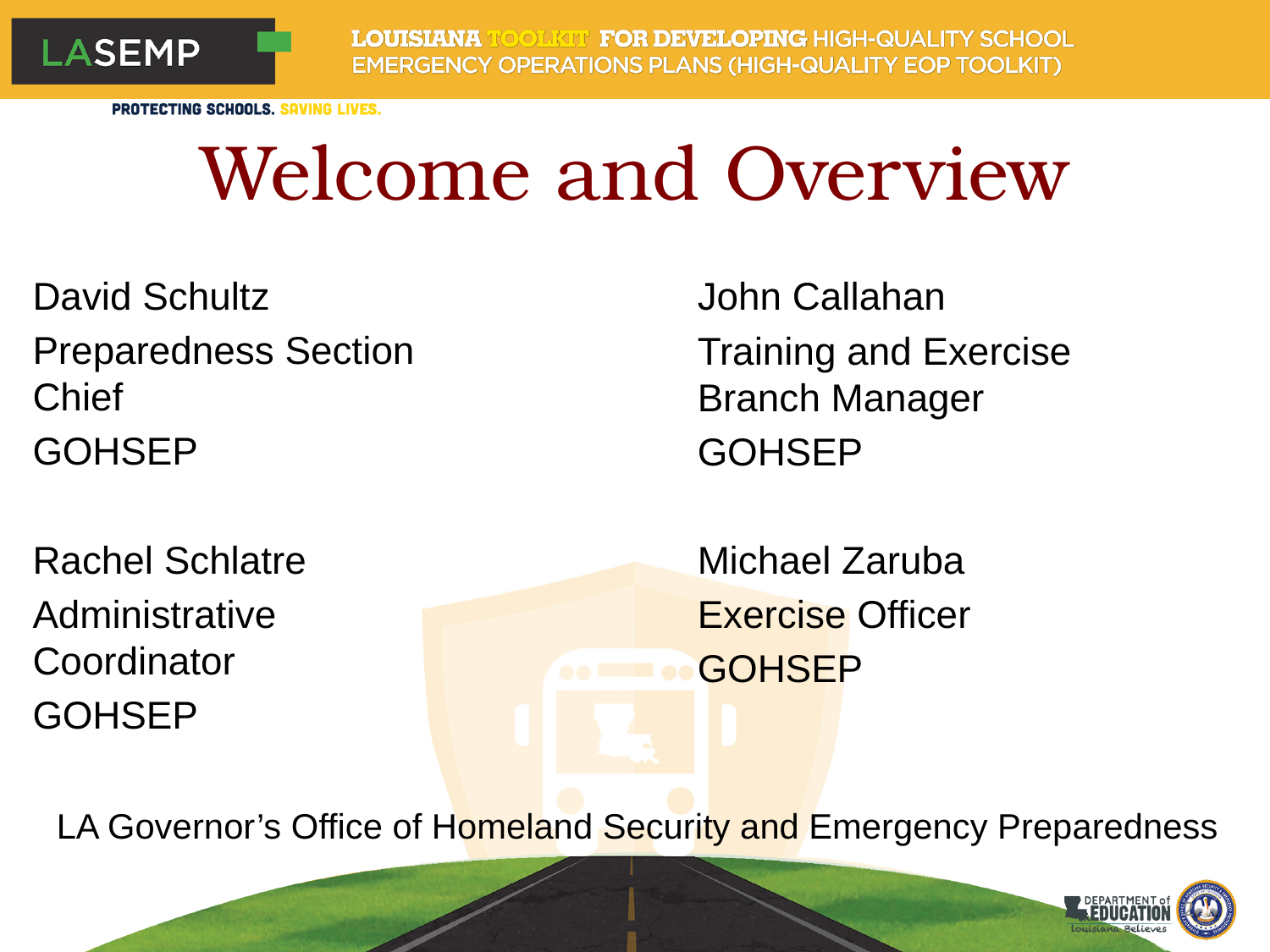

# Welcome and Overview
David Schultz
Preparedness Section Chief
GOHSEP

Rachel Schlatre
Administrative Coordinator
GOHSEP

John Callahan
Training and Exercise Branch Manager
GOHSEP

Michael Zaruba
Exercise Officer
GOHSEP
LA Governor’s Office of Homeland Security and Emergency Preparedness
2